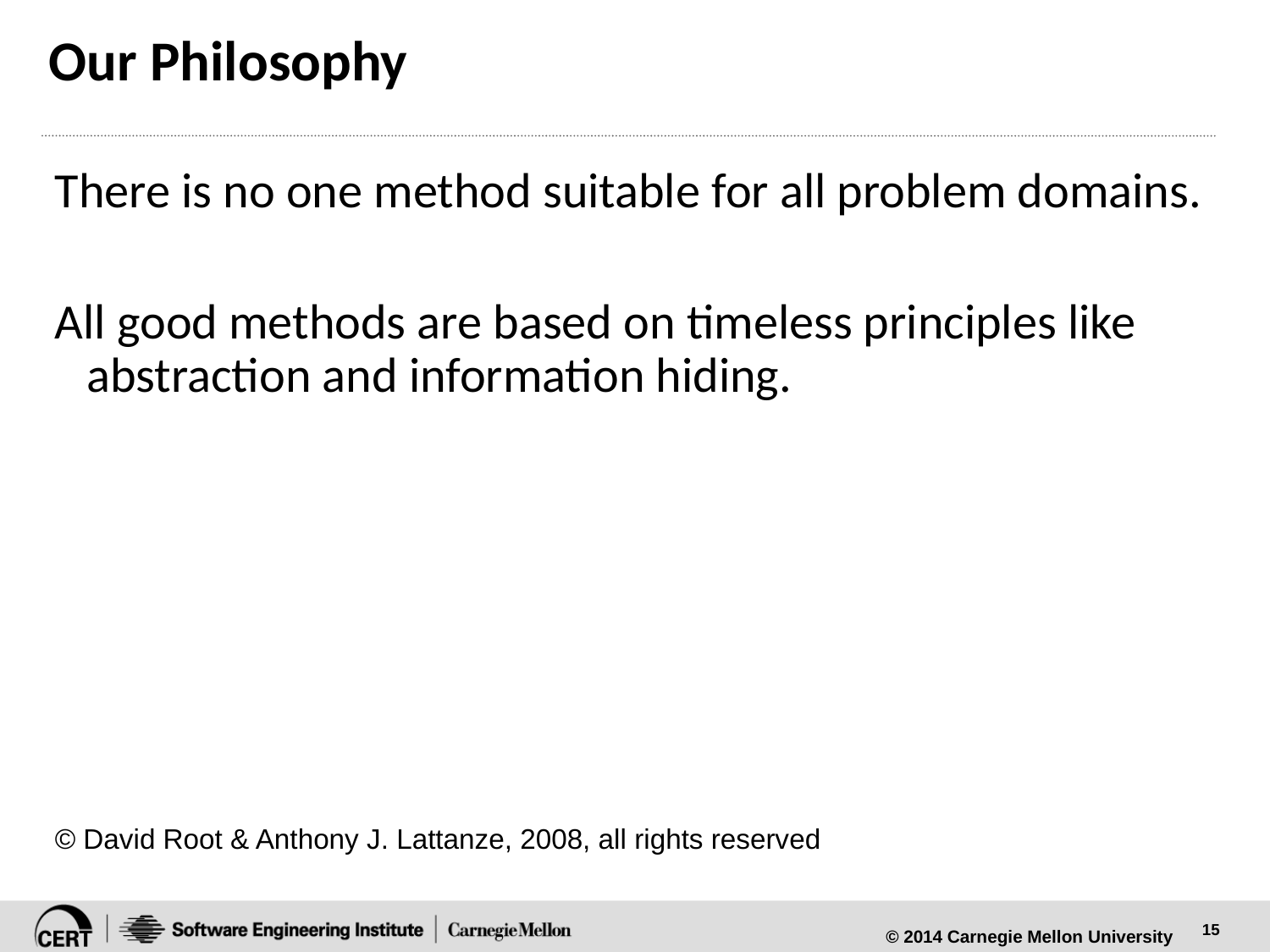

# Our Philosophy
There is no one method suitable for all problem domains.

All good methods are based on timeless principles like abstraction and information hiding.

© David Root & Anthony J. Lattanze, 2008, all rights reserved